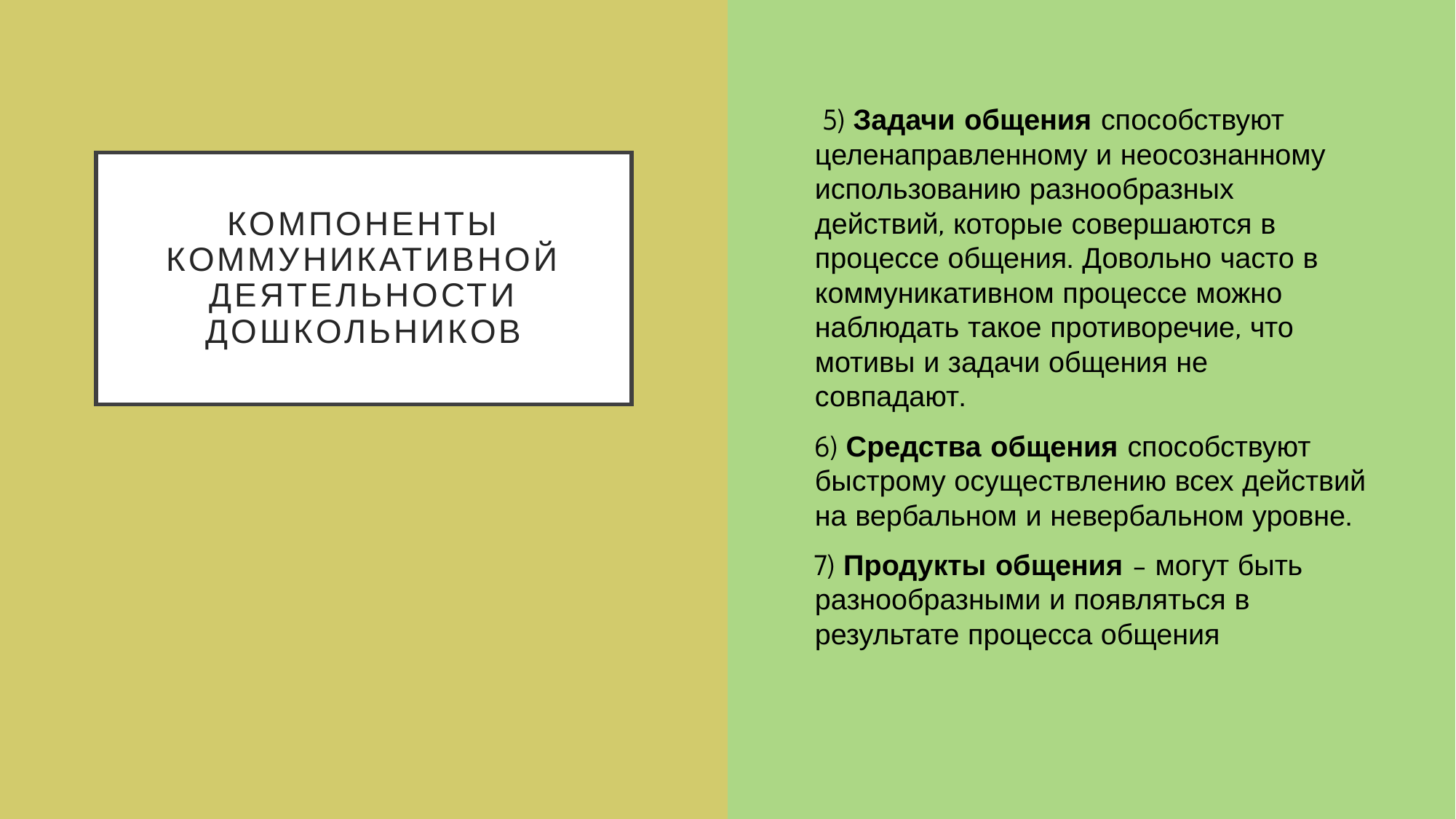

5) Задачи общения способствуют целенаправленному и неосознанному использованию разнообразных действий, которые совершаются в процессе общения. Довольно часто в коммуникативном процессе можно наблюдать такое противоречие, что мотивы и задачи общения не совпадают.
6) Средства общения способствуют быстрому осуществлению всех действий на вербальном и невербальном уровне.
7) Продукты общения – могут быть разнообразными и появляться в результате процесса общения
# компоненты коммуникативной деятельности дошкольников